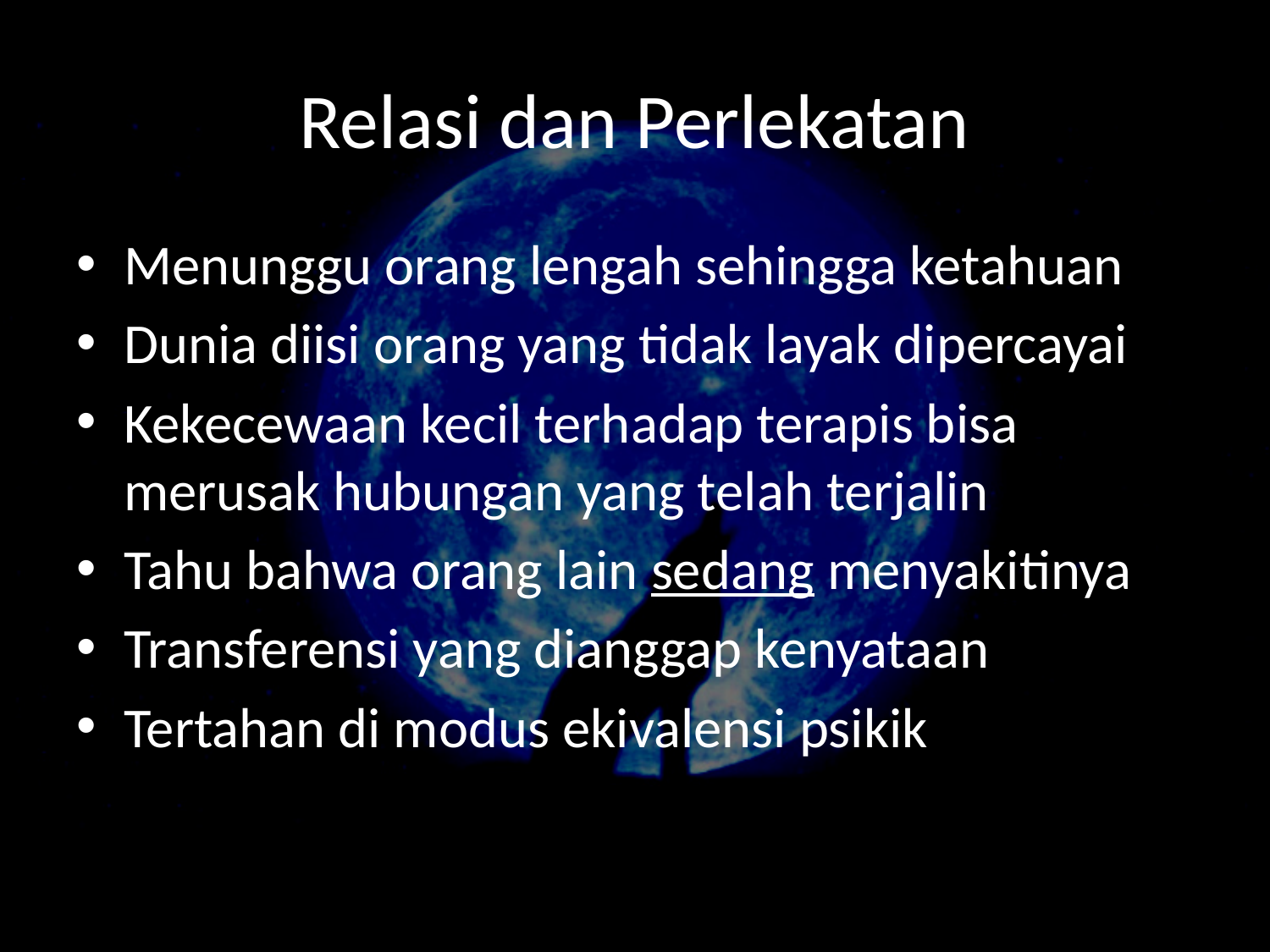

# Relasi dan Perlekatan
Menunggu orang lengah sehingga ketahuan
Dunia diisi orang yang tidak layak dipercayai
Kekecewaan kecil terhadap terapis bisa merusak hubungan yang telah terjalin
Tahu bahwa orang lain sedang menyakitinya
Transferensi yang dianggap kenyataan
Tertahan di modus ekivalensi psikik